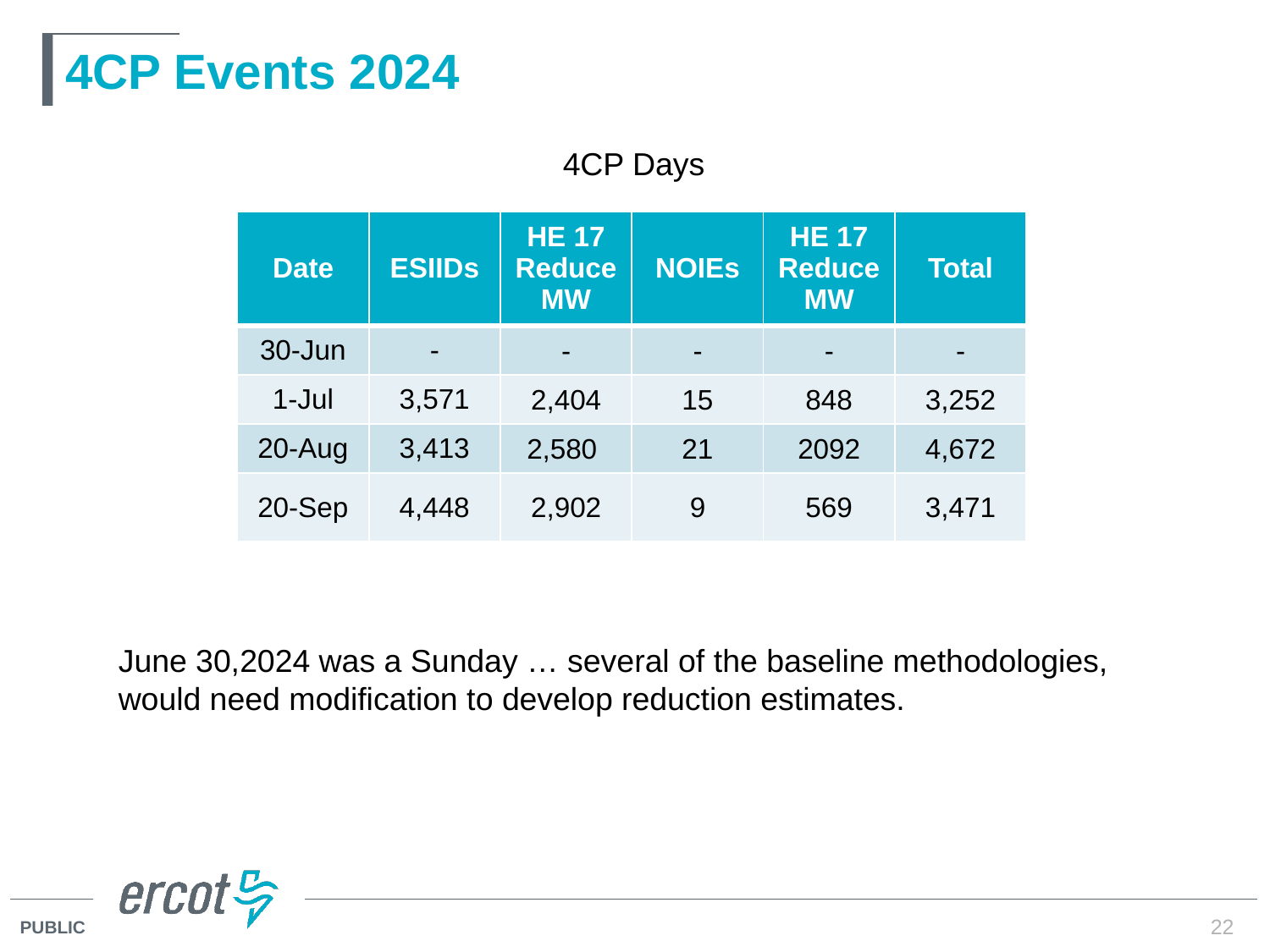

# 4CP Events 2024
4CP Days
| Date | ESIIDs | HE 17 Reduce MW | NOIEs | HE 17 Reduce MW | Total |
| --- | --- | --- | --- | --- | --- |
| 30-Jun | - | - | - | - | - |
| 1-Jul | 3,571 | 2,404 | 15 | 848 | 3,252 |
| 20-Aug | 3,413 | 2,580 | 21 | 2092 | 4,672 |
| 20-Sep | 4,448 | 2,902 | 9 | 569 | 3,471 |
June 30,2024 was a Sunday … several of the baseline methodologies, would need modification to develop reduction estimates.
22